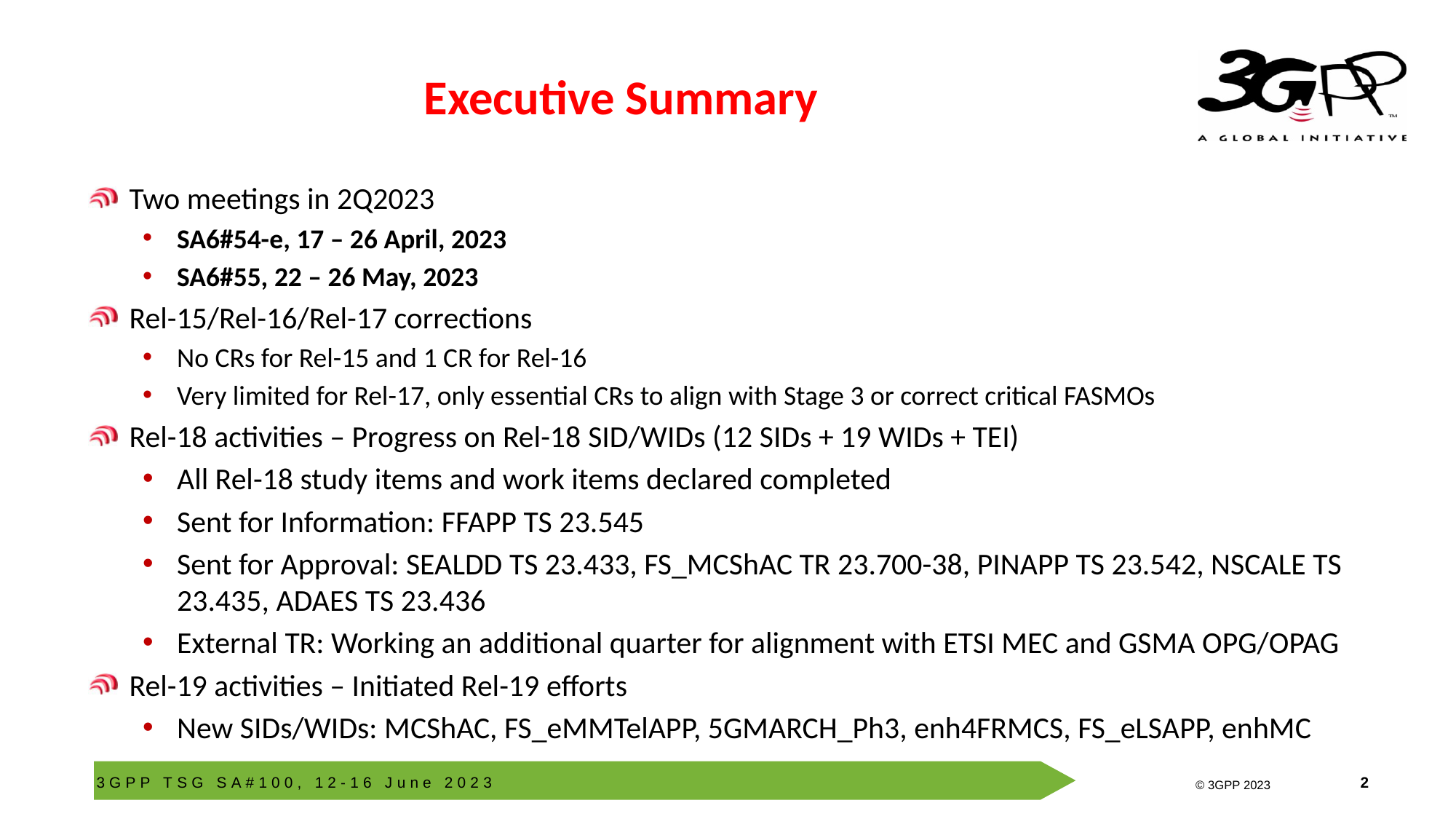

# Executive Summary
Two meetings in 2Q2023
SA6#54-e, 17 – 26 April, 2023
SA6#55, 22 – 26 May, 2023
Rel-15/Rel-16/Rel-17 corrections
No CRs for Rel-15 and 1 CR for Rel-16
Very limited for Rel-17, only essential CRs to align with Stage 3 or correct critical FASMOs
Rel-18 activities – Progress on Rel-18 SID/WIDs (12 SIDs + 19 WIDs + TEI)
All Rel-18 study items and work items declared completed
Sent for Information: FFAPP TS 23.545
Sent for Approval: SEALDD TS 23.433, FS_MCShAC TR 23.700-38, PINAPP TS 23.542, NSCALE TS 23.435, ADAES TS 23.436
External TR: Working an additional quarter for alignment with ETSI MEC and GSMA OPG/OPAG
Rel-19 activities – Initiated Rel-19 efforts
New SIDs/WIDs: MCShAC, FS_eMMTelAPP, 5GMARCH_Ph3, enh4FRMCS, FS_eLSAPP, enhMC